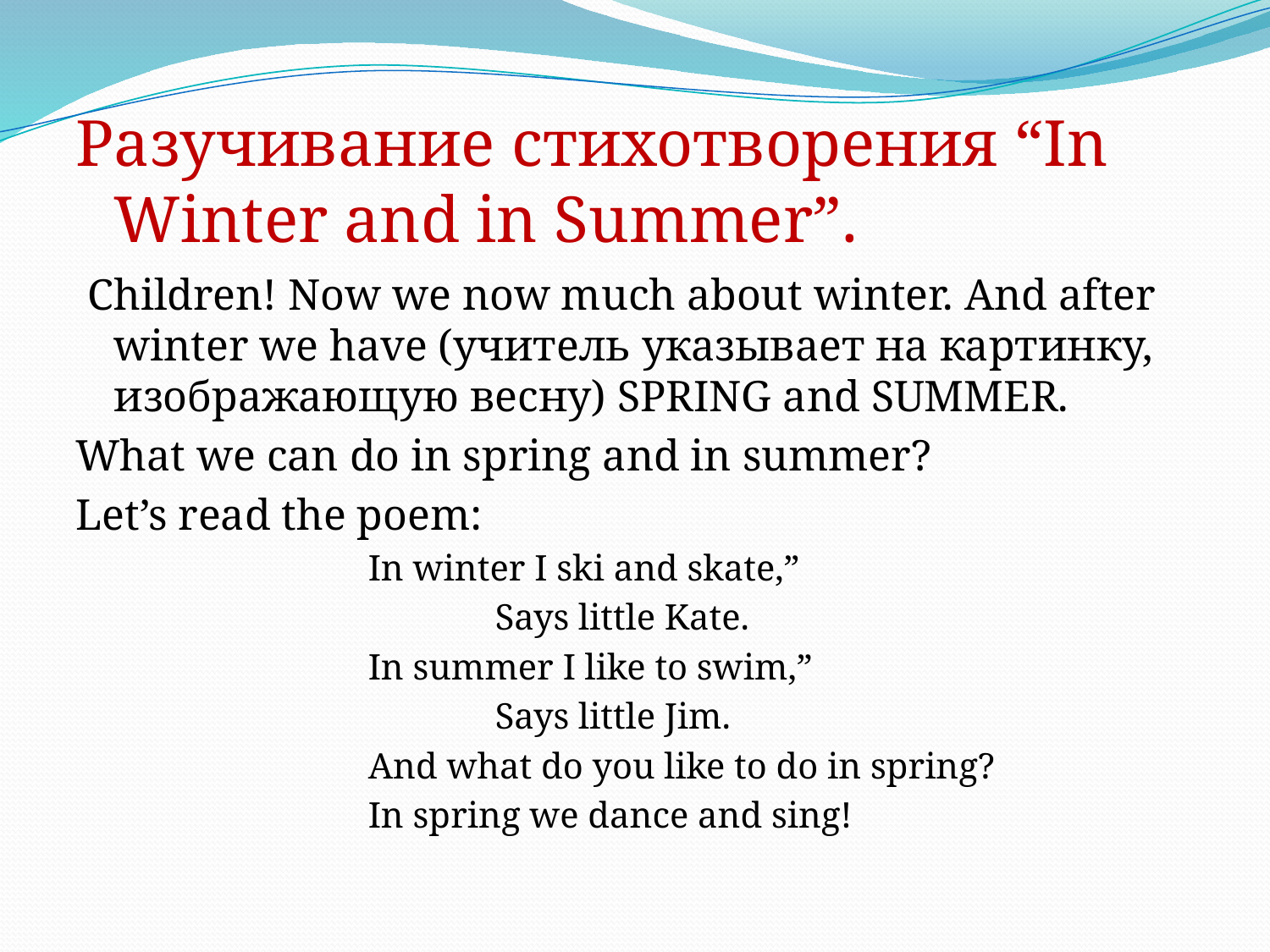

#
Разучивание стихотворения “In Winter and in Summer”.
 Children! Now we now much about winter. And after winter we have (учитель указывает на картинку, изображающую весну) SPRING and SUMMER.
What we can do in spring and in summer?
Let’s read the poem:
			In winter I ski and skate,”
				Says little Kate.
			In summer I like to swim,”
				Says little Jim.
			And what do you like to do in spring?
			In spring we dance and sing!